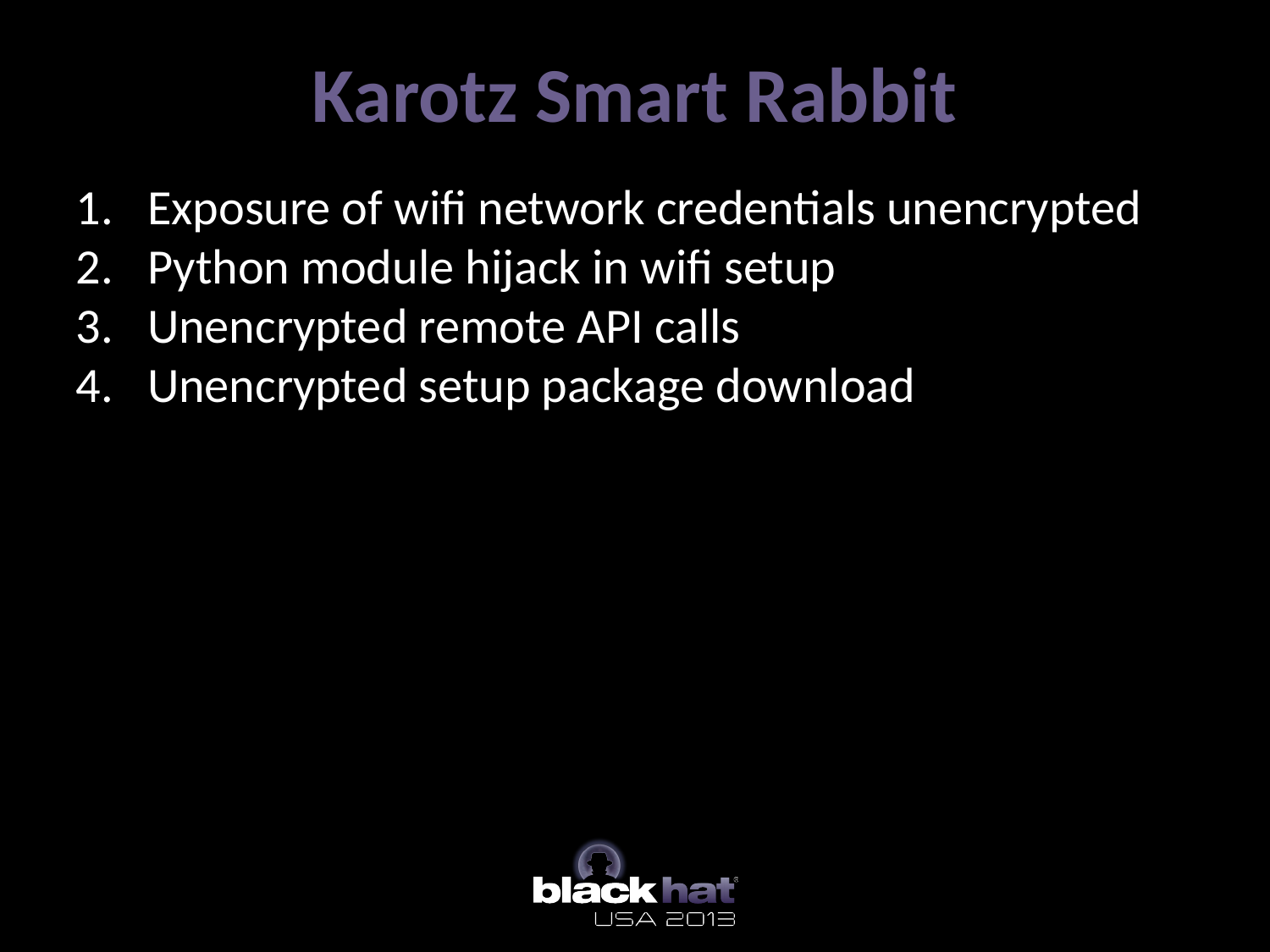

Karotz Smart Rabbit
Exposure of wifi network credentials unencrypted
Python module hijack in wifi setup
Unencrypted remote API calls
Unencrypted setup package download